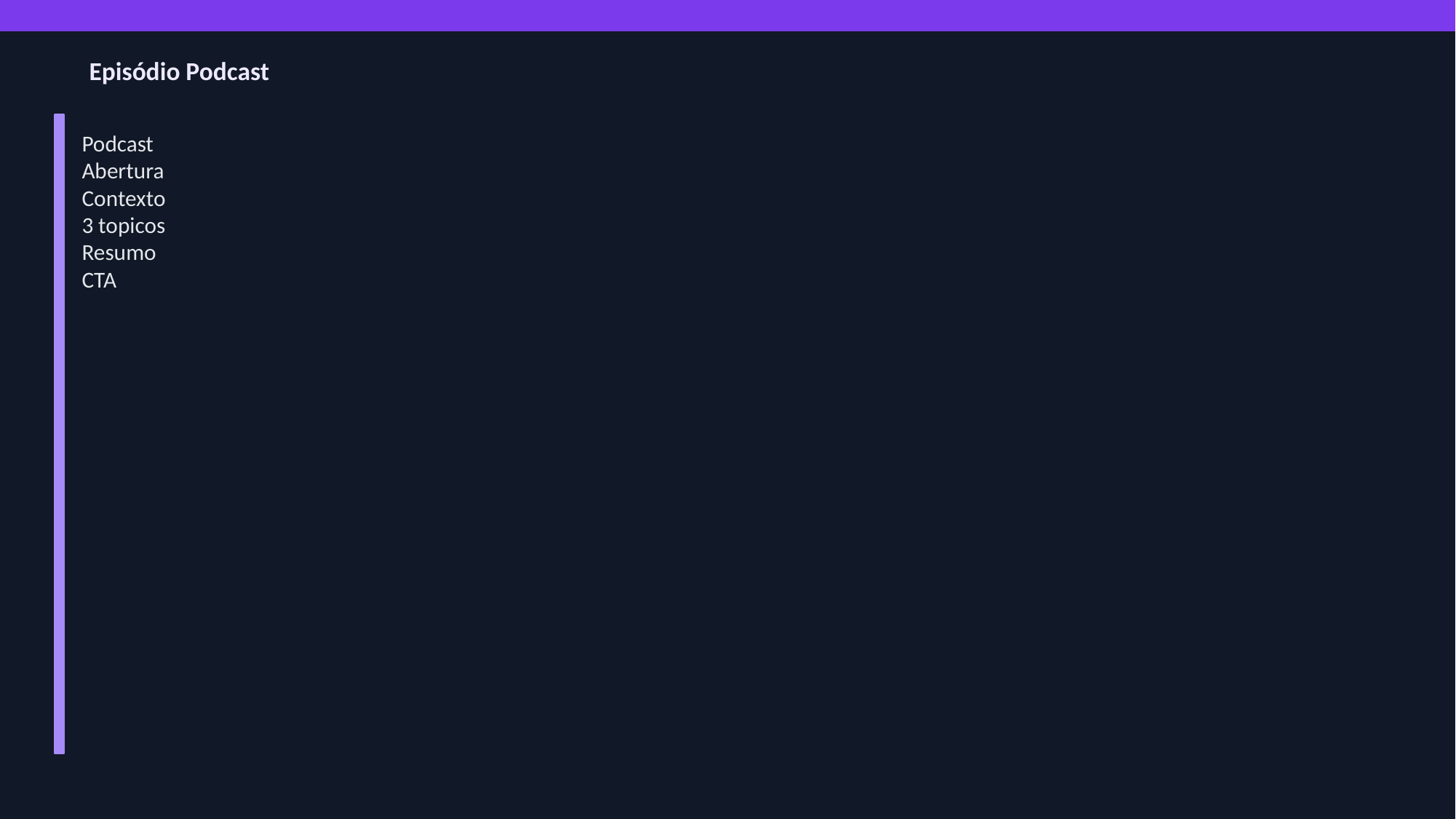

Episódio Podcast

Podcast
Abertura
Contexto
3 topicos
Resumo
CTA